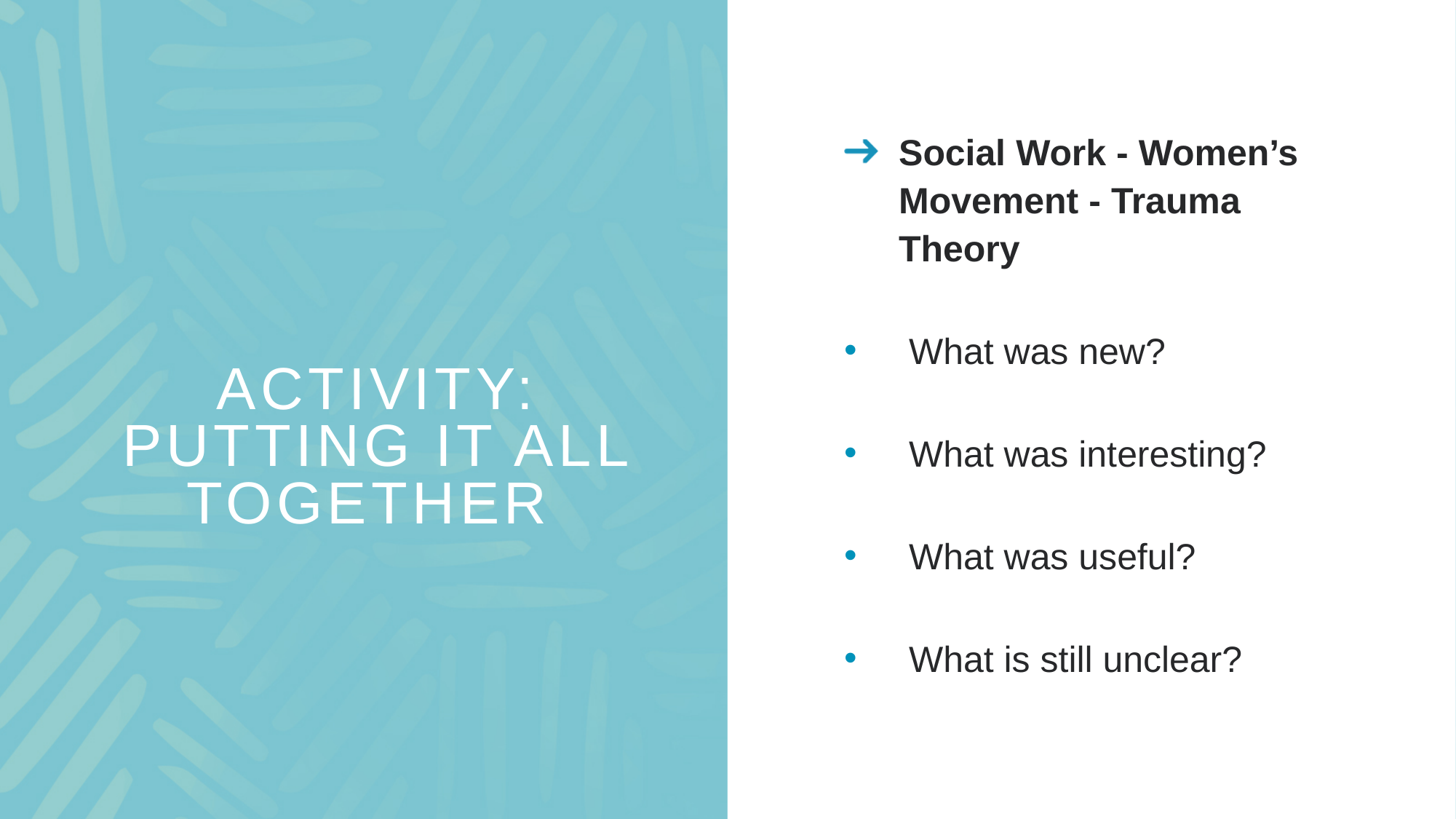

Social Work - Women’s Movement - Trauma Theory
 What was new?
 What was interesting?
 What was useful?
 What is still unclear?

# Activity: Putting it ALL together